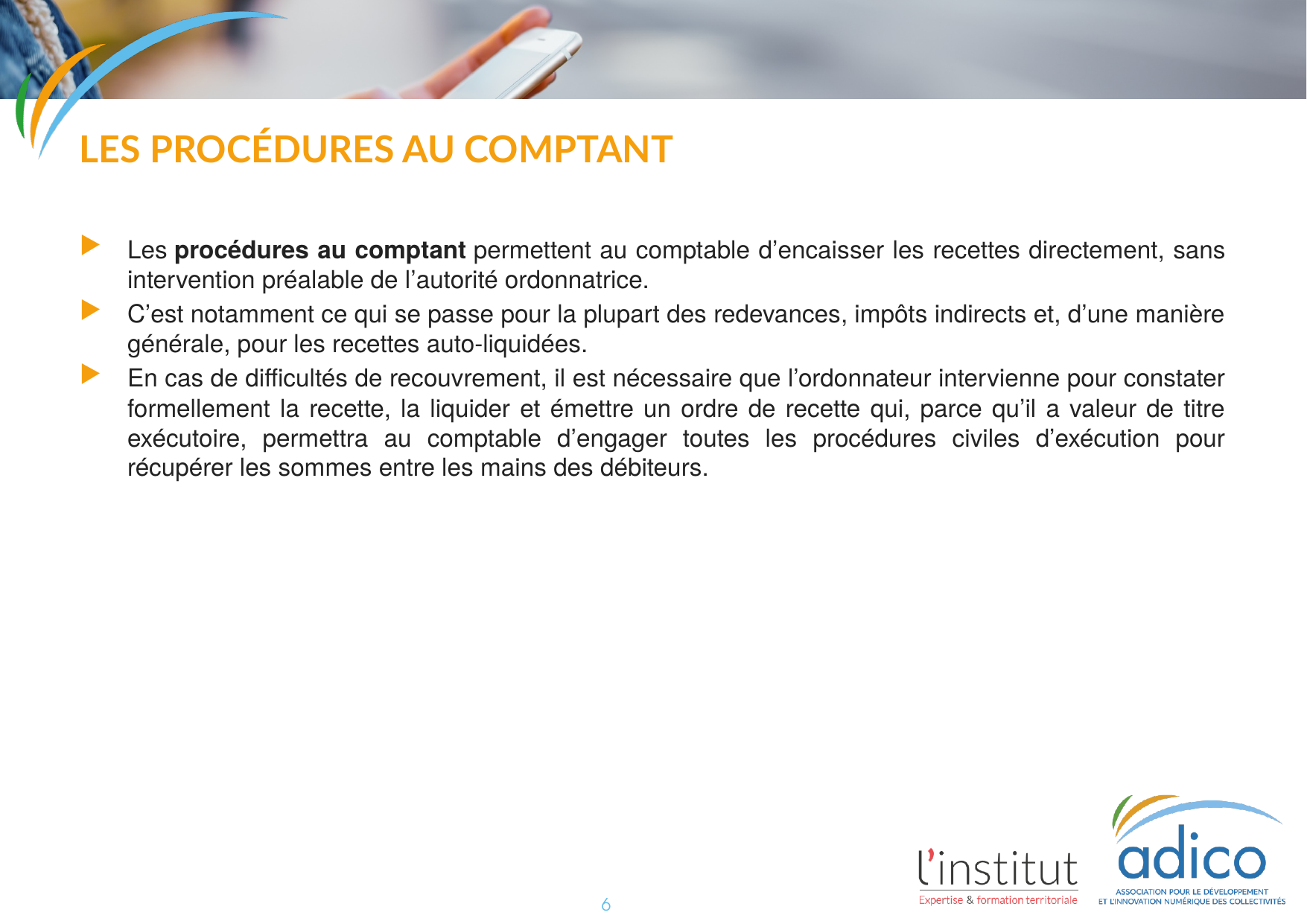

# Les procédures au comptant
Les procédures au comptant permettent au comptable d’encaisser les recettes directement, sans intervention préalable de l’autorité ordonnatrice.
C’est notamment ce qui se passe pour la plupart des redevances, impôts indirects et, d’une manière générale, pour les recettes auto-liquidées.
En cas de difficultés de recouvrement, il est nécessaire que l’ordonnateur intervienne pour constater formellement la recette, la liquider et émettre un ordre de recette qui, parce qu’il a valeur de titre exécutoire, permettra au comptable d’engager toutes les procédures civiles d’exécution pour récupérer les sommes entre les mains des débiteurs.